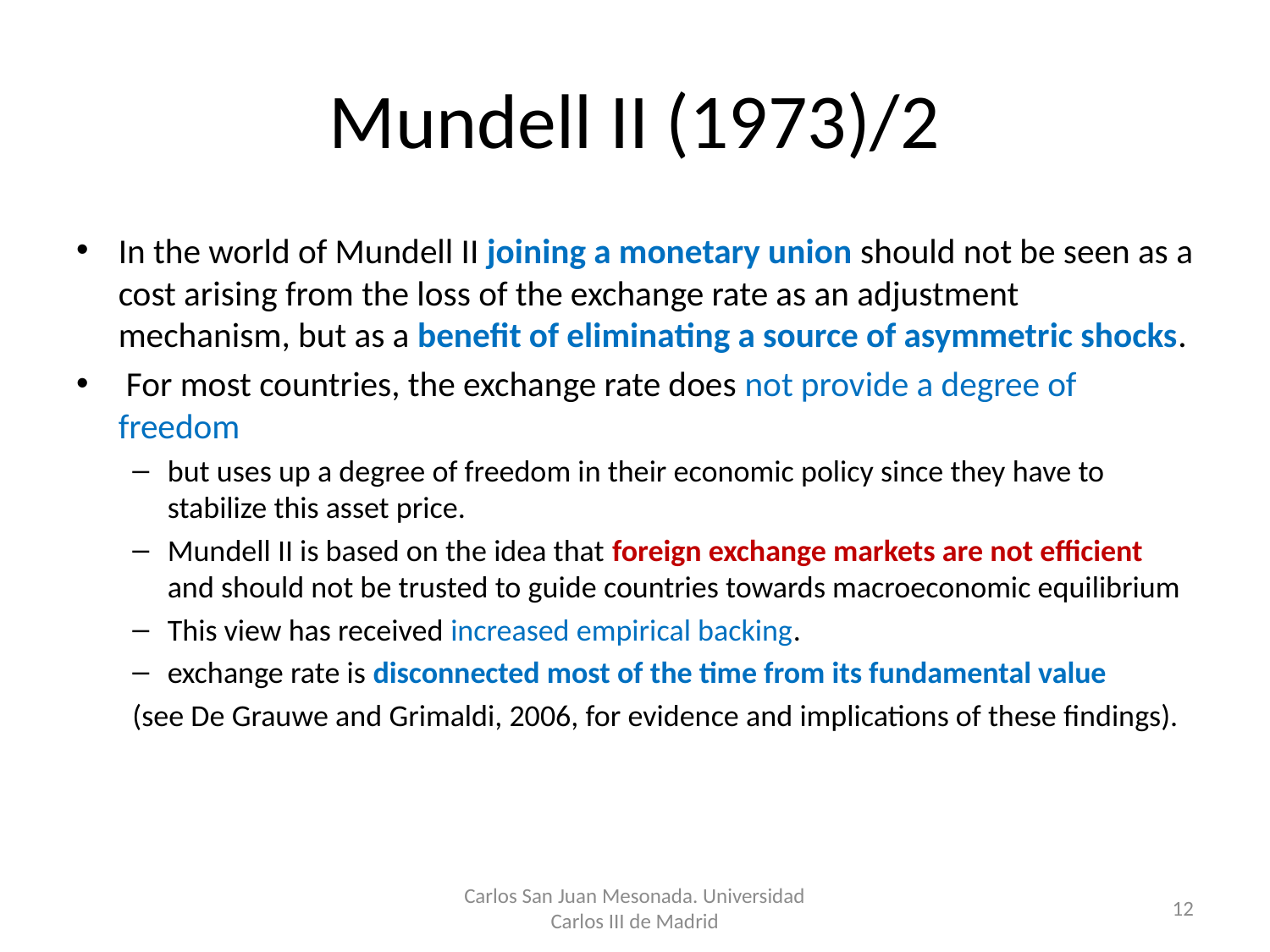

# Mundell II (1973)/2
In the world of Mundell II joining a monetary union should not be seen as a cost arising from the loss of the exchange rate as an adjustment mechanism, but as a benefit of eliminating a source of asymmetric shocks.
 For most countries, the exchange rate does not provide a degree of freedom
but uses up a degree of freedom in their economic policy since they have to stabilize this asset price.
Mundell II is based on the idea that foreign exchange markets are not efficient and should not be trusted to guide countries towards macroeconomic equilibrium
This view has received increased empirical backing.
exchange rate is disconnected most of the time from its fundamental value
(see De Grauwe and Grimaldi, 2006, for evidence and implications of these findings).
Carlos San Juan Mesonada. Universidad Carlos III de Madrid
12